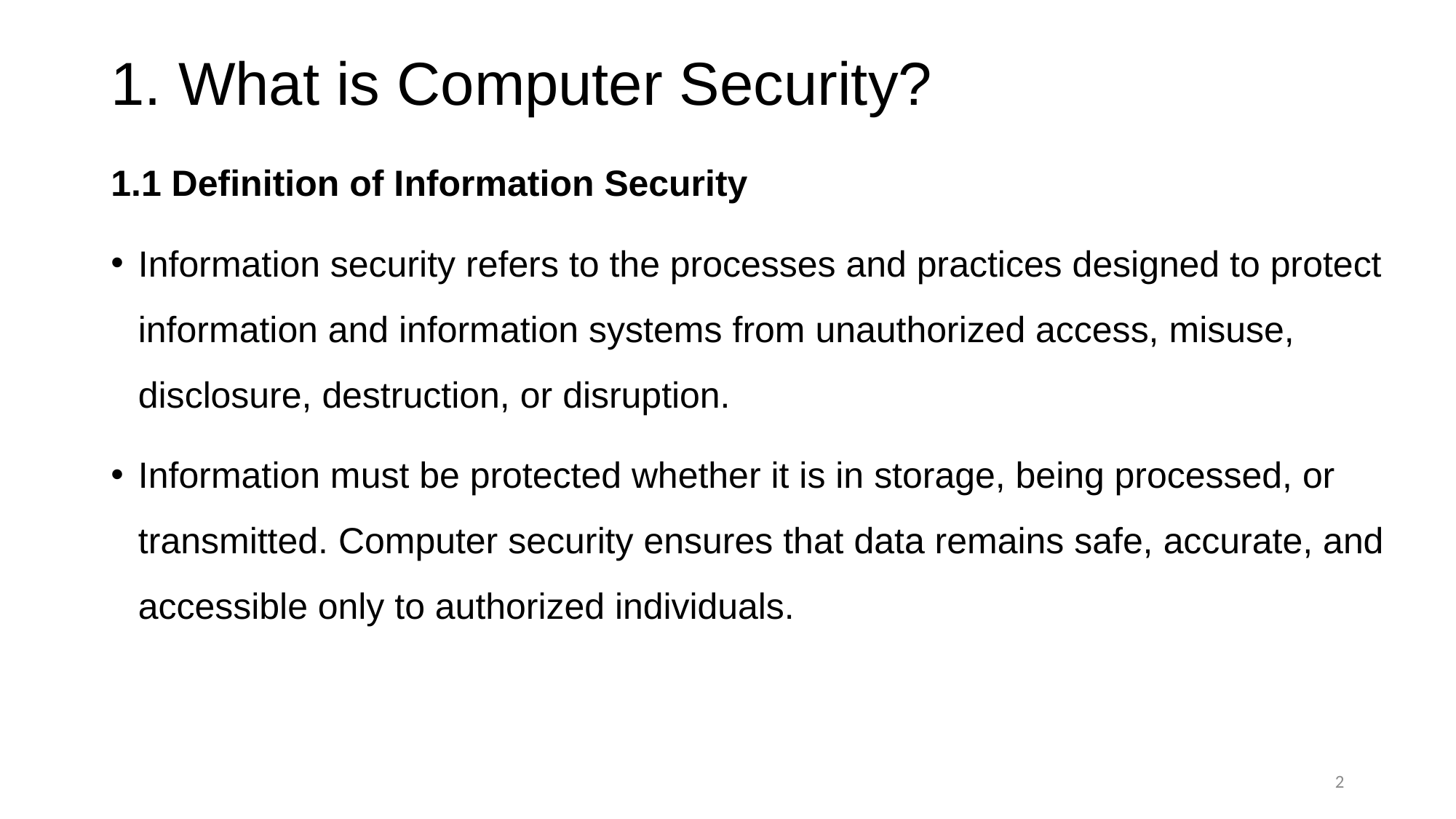

# 1. What is Computer Security?
1.1 Definition of Information Security
Information security refers to the processes and practices designed to protect information and information systems from unauthorized access, misuse, disclosure, destruction, or disruption.
Information must be protected whether it is in storage, being processed, or transmitted. Computer security ensures that data remains safe, accurate, and accessible only to authorized individuals.
2